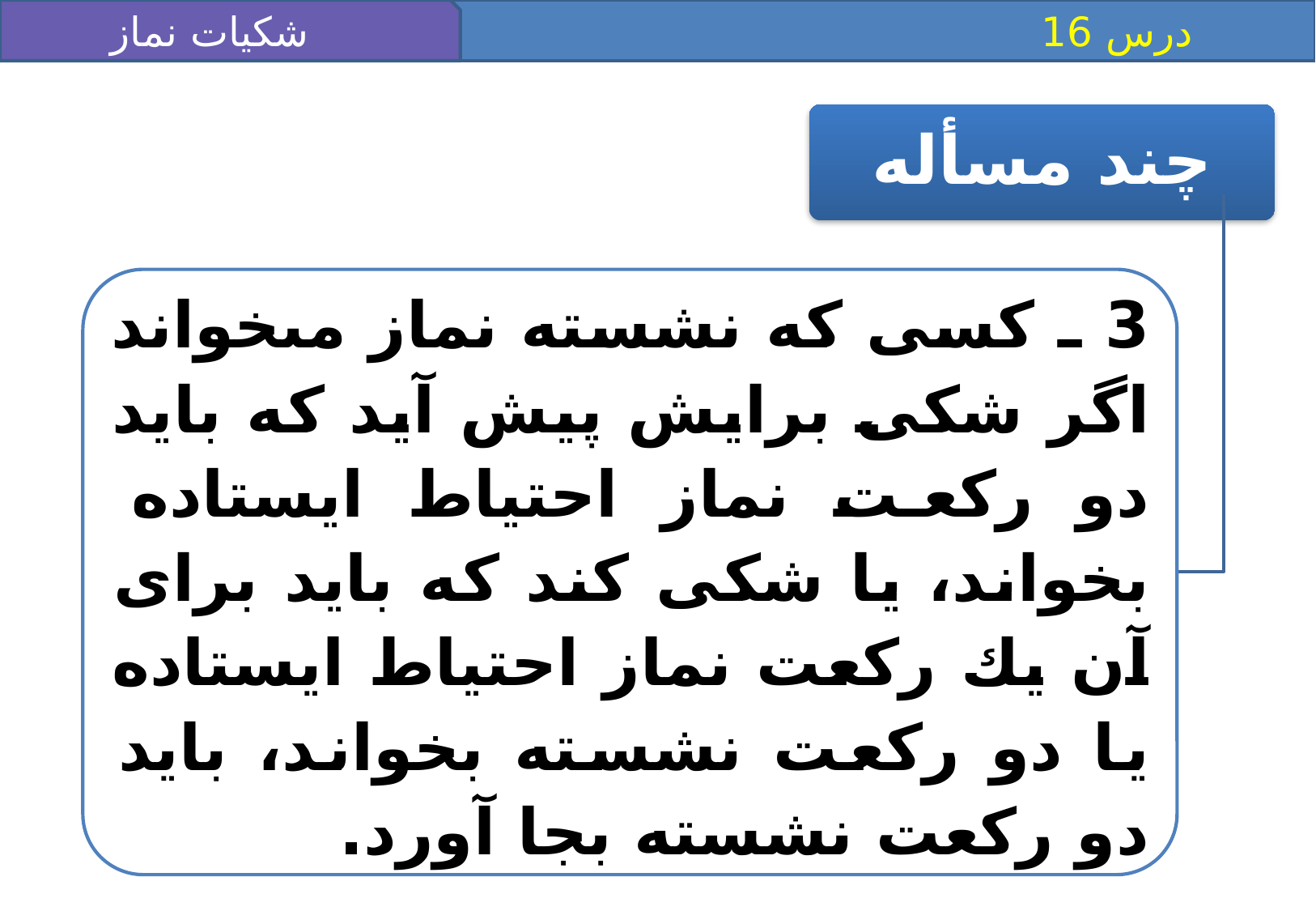

شکیات نماز 2
 درس 16
چند مسأله

3 ـ كسى كه نشسته نماز مى‏خواند اگر شكى برايش پيش آيد كه بايد دو ركعت نماز احتياط ايستاده بخواند، يا شكى كند كه بايد براى آن يك ركعت نماز احتياط ايستاده يا دو ركعت نشسته بخواند، بايد دو ركعت نشسته بجا آورد.